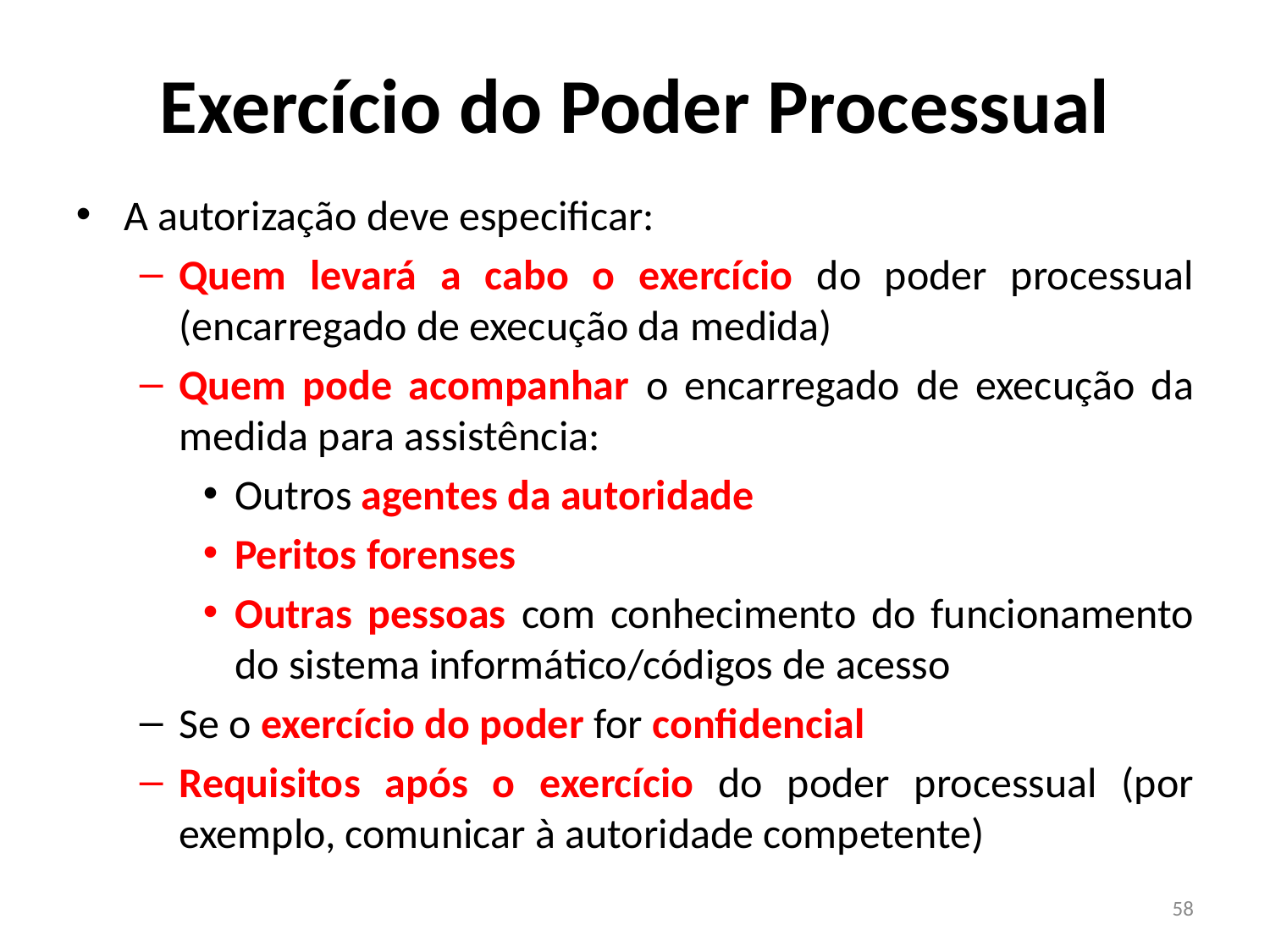

# Exercício do Poder Processual
A autorização deve especificar:
Quem levará a cabo o exercício do poder processual (encarregado de execução da medida)
Quem pode acompanhar o encarregado de execução da medida para assistência:
Outros agentes da autoridade
Peritos forenses
Outras pessoas com conhecimento do funcionamento do sistema informático/códigos de acesso
Se o exercício do poder for confidencial
Requisitos após o exercício do poder processual (por exemplo, comunicar à autoridade competente)
58